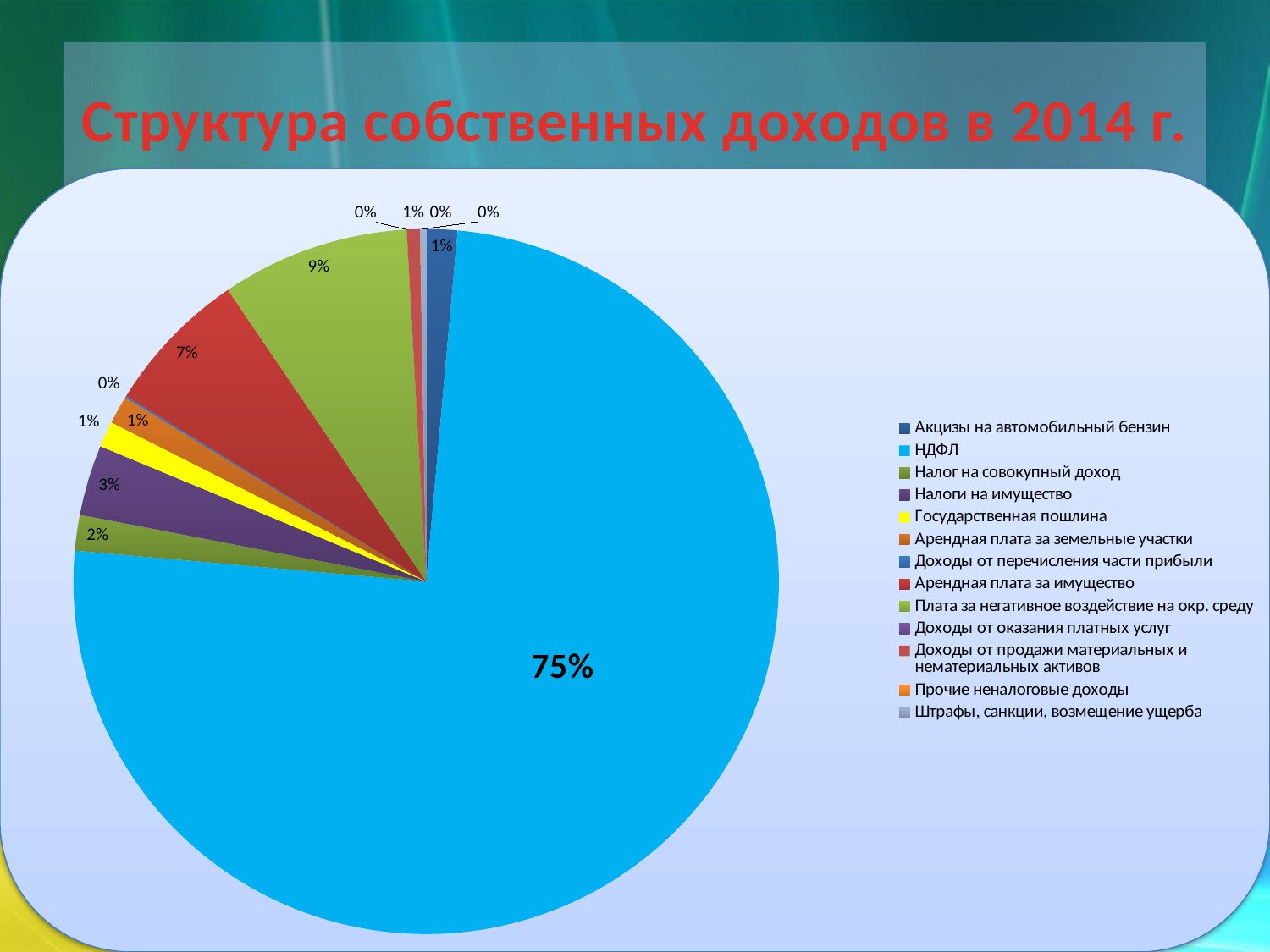

# Структура собственных доходов в 2014 г.

### Chart

| Category |  |
|---|---|
| Акцизы на автомобильный бензин | 1799.0 |
| НДФЛ | 94703.0 |
| Налог на совокупный доход | 2067.0 |
| Налоги на имущество | 4085.0 |
| Государственная пошлина | 1495.0 |
| Арендная плата за земельные участки | 1617.0 |
| Доходы от перечисления части прибыли | 115.0 |
| Арендная плата за имущество | 8436.0 |
| Плата за негативное воздействие на окр. среду | 10890.0 |
| Доходы от оказания платных услуг | 1.0 |
| Доходы от продажи материальных и нематериальных активов | 756.0 |
| Прочие неналоговые доходы  | 20.0 |
| Штрафы, санкции, возмещение ущерба | 332.0 |
11